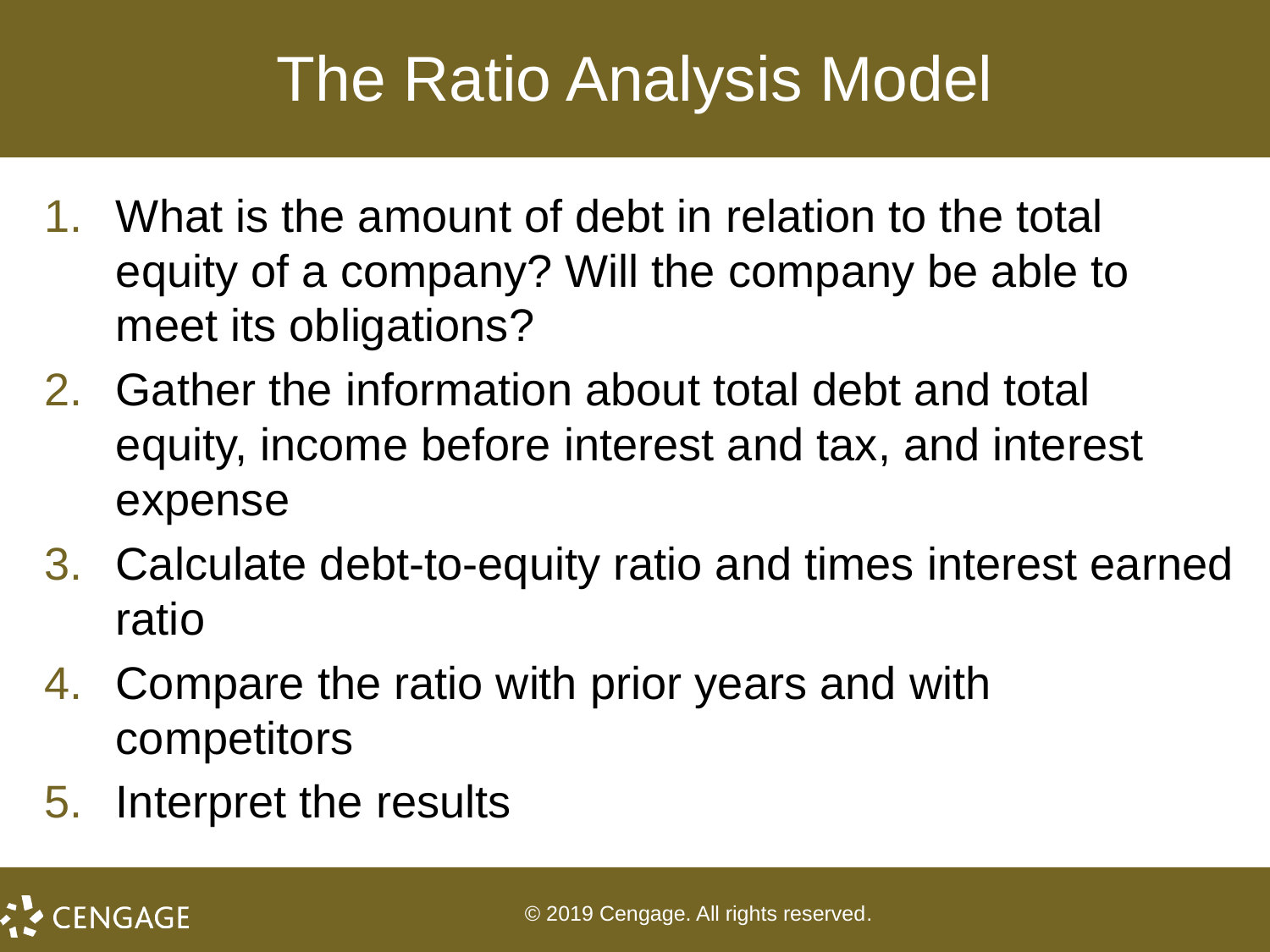

# The Ratio Analysis Model
What is the amount of debt in relation to the total equity of a company? Will the company be able to meet its obligations?
Gather the information about total debt and total equity, income before interest and tax, and interest expense
Calculate debt-to-equity ratio and times interest earned ratio
Compare the ratio with prior years and with competitors
Interpret the results